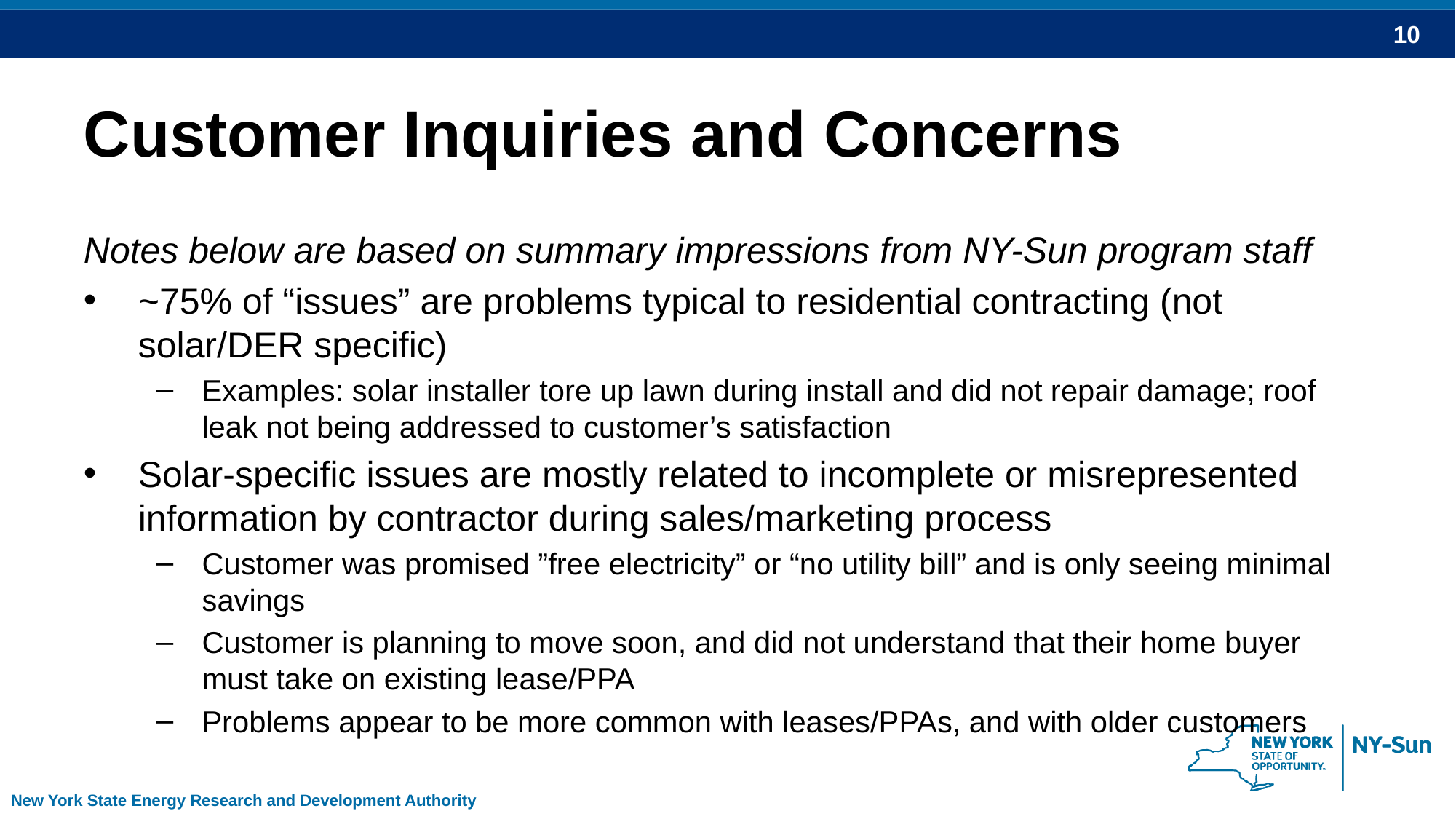

# Customer Inquiries and Concerns
Notes below are based on summary impressions from NY-Sun program staff
~75% of “issues” are problems typical to residential contracting (not solar/DER specific)
Examples: solar installer tore up lawn during install and did not repair damage; roof leak not being addressed to customer’s satisfaction
Solar-specific issues are mostly related to incomplete or misrepresented information by contractor during sales/marketing process
Customer was promised ”free electricity” or “no utility bill” and is only seeing minimal savings
Customer is planning to move soon, and did not understand that their home buyer must take on existing lease/PPA
Problems appear to be more common with leases/PPAs, and with older customers